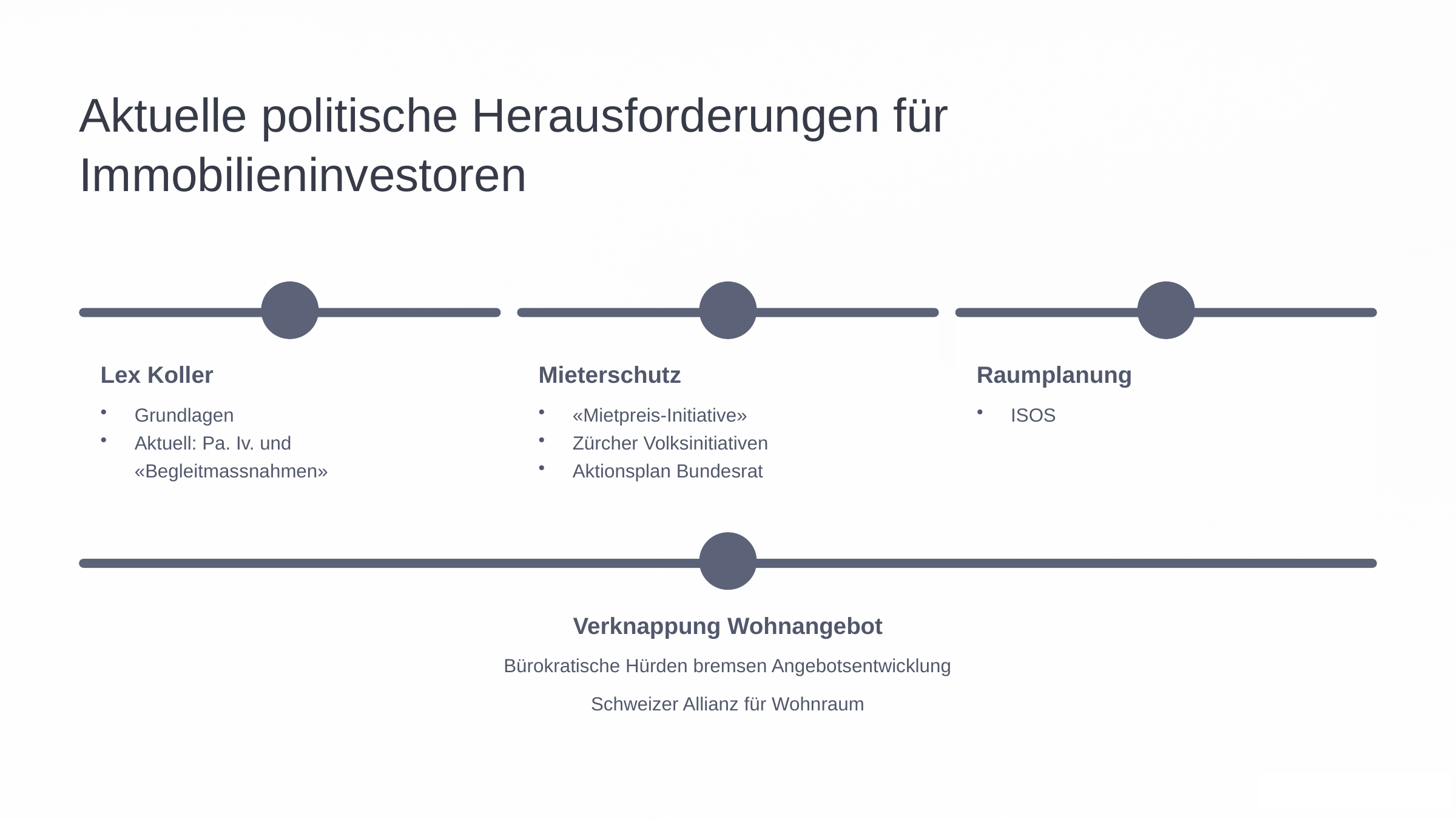

Aktuelle politische Herausforderungen für Immobilieninvestoren

Lex Koller
Mieterschutz
Raumplanung
Grundlagen
Aktuell: Pa. Iv. und «Begleitmassnahmen»
«Mietpreis-Initiative»
Zürcher Volksinitiativen
Aktionsplan Bundesrat
ISOS

Verknappung Wohnangebot
Bürokratische Hürden bremsen Angebotsentwicklung
Schweizer Allianz für Wohnraum